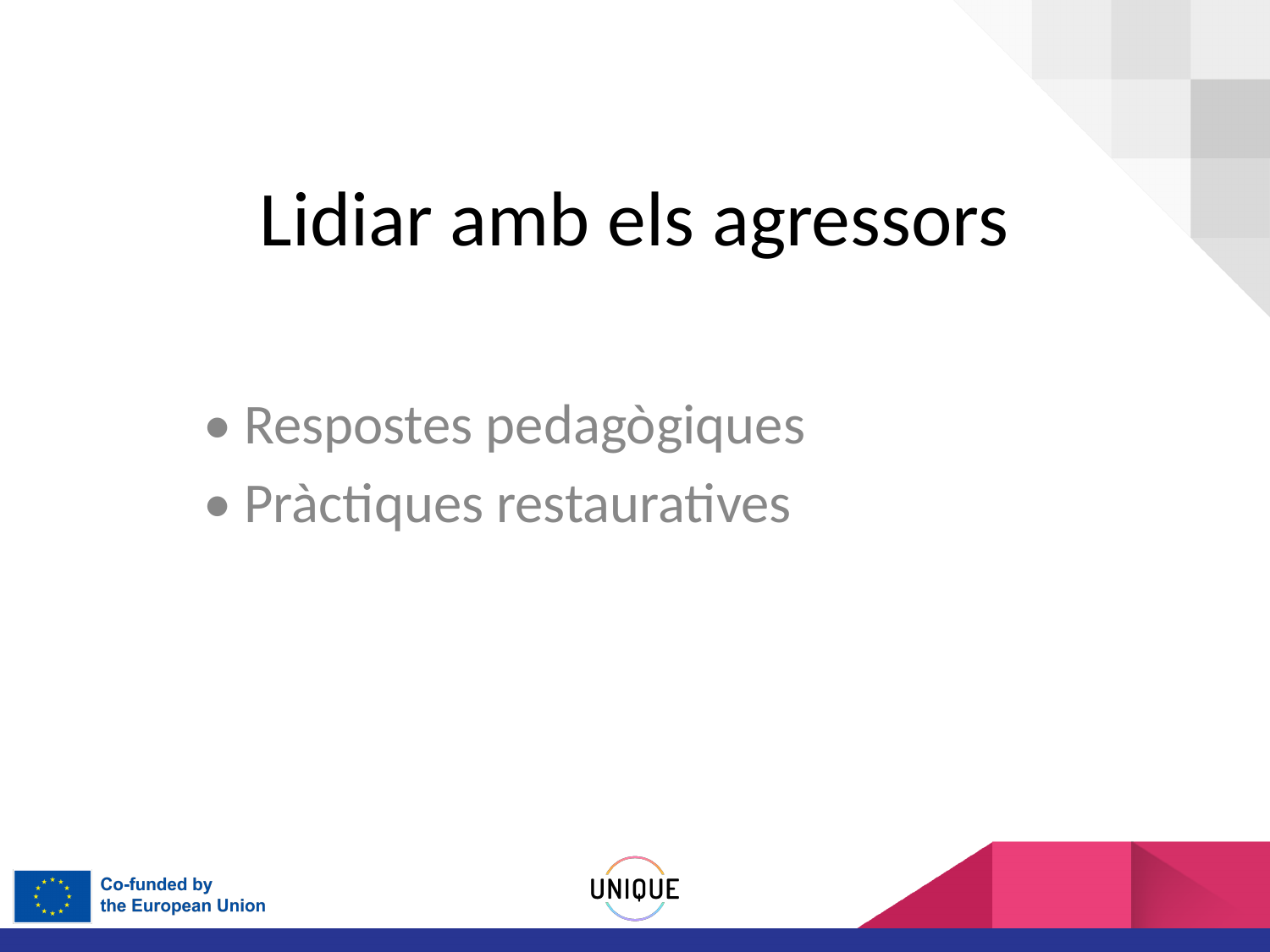

# Lidiar amb els agressors
• Respostes pedagògiques
• Pràctiques restauratives